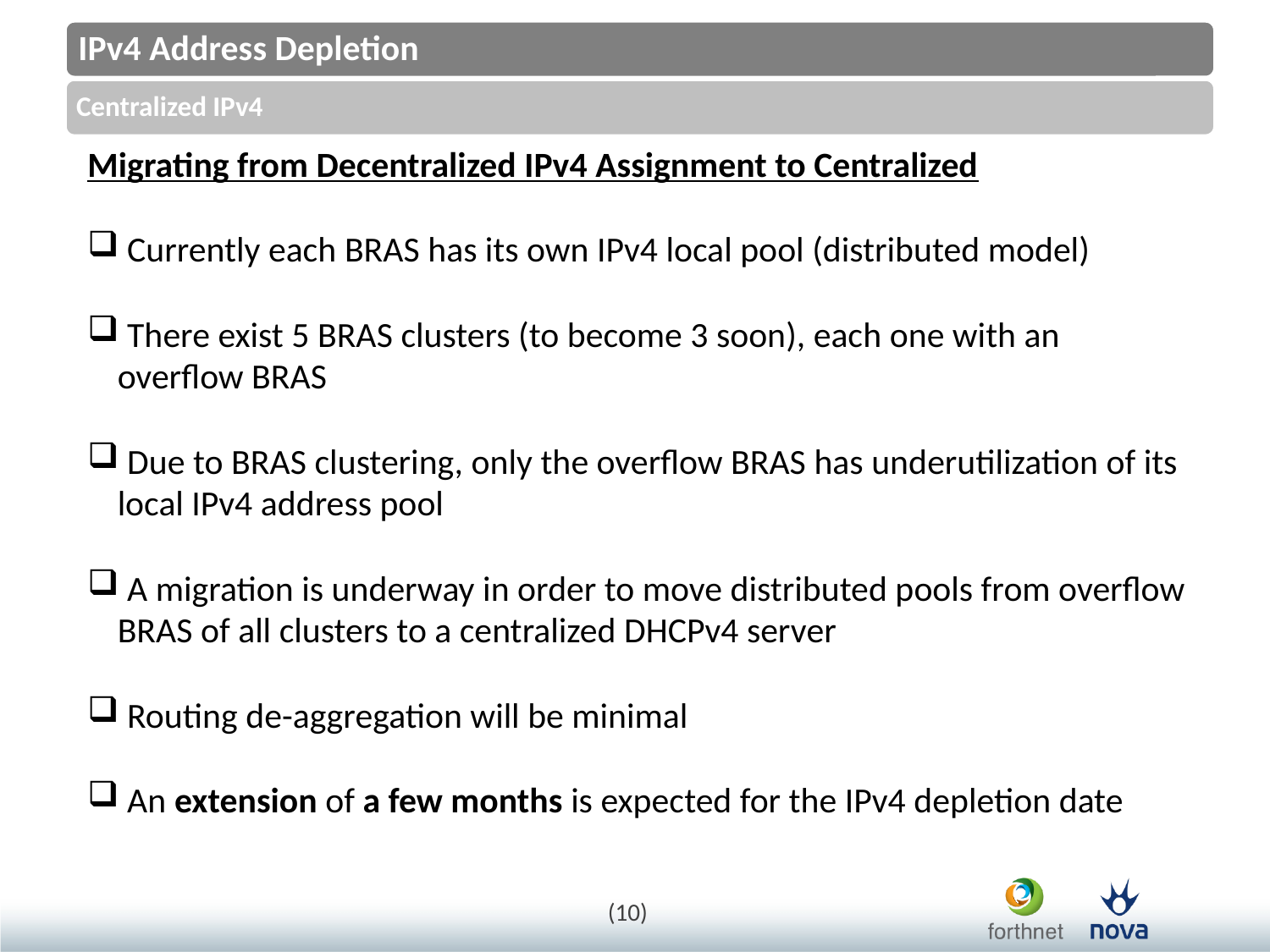

IPv4 Address Depletion
Centralized IPv4
Migrating from Decentralized IPv4 Assignment to Centralized

 Currently each BRAS has its own IPv4 local pool (distributed model)

 There exist 5 BRAS clusters (to become 3 soon), each one with an overflow BRAS

 Due to BRAS clustering, only the overflow BRAS has underutilization of its local IPv4 address pool

 A migration is underway in order to move distributed pools from overflow BRAS of all clusters to a centralized DHCPv4 server

 Routing de-aggregation will be minimal

 An extension of a few months is expected for the IPv4 depletion date
(10)